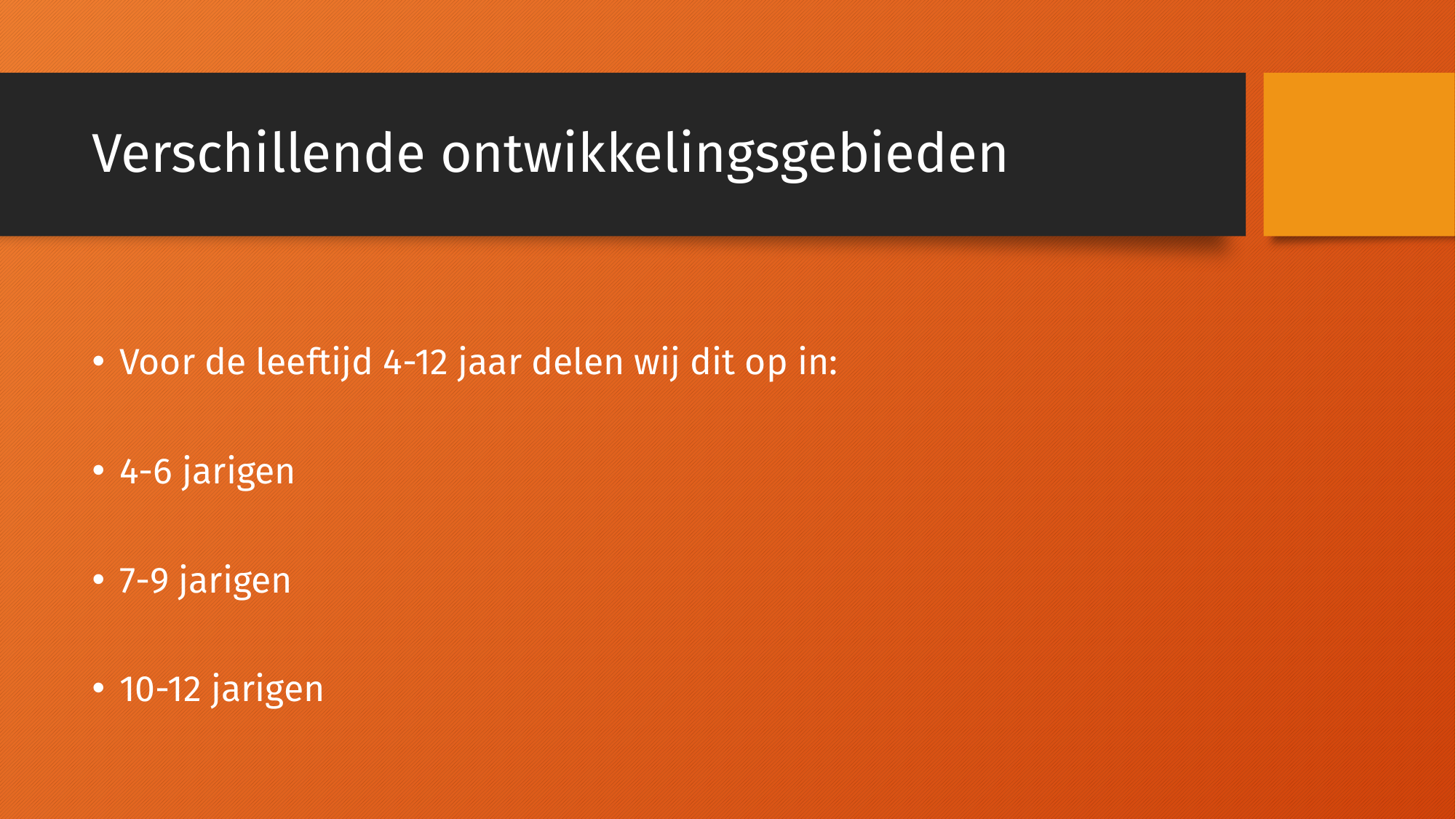

# Verschillende ontwikkelingsgebieden

Voor de leeftijd 4-12 jaar delen wij dit op in:

4-6 jarigen

7-9 jarigen

10-12 jarigen